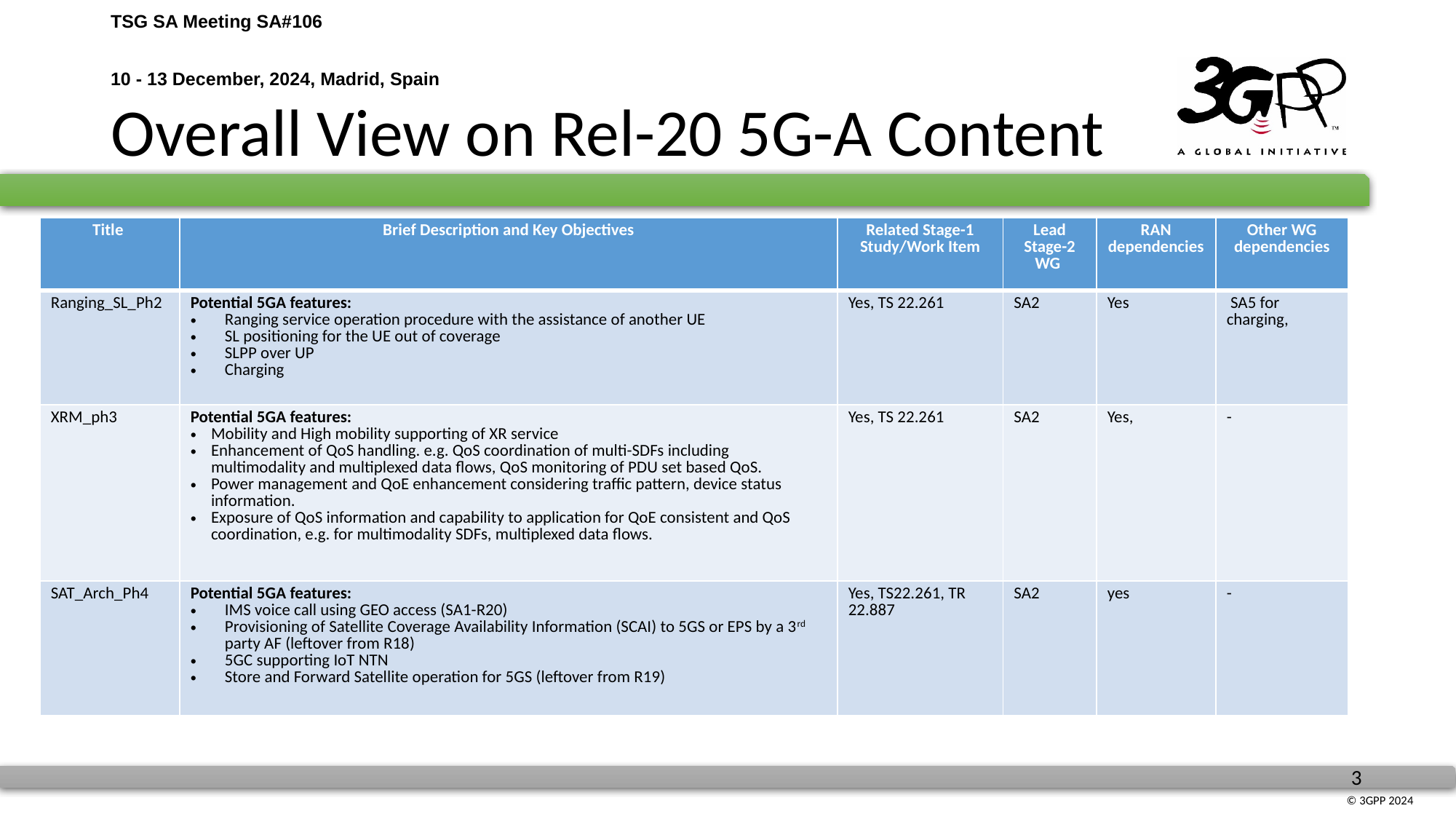

# Overall View on Rel-20 5G-A Content
| Title | Brief Description and Key Objectives | Related Stage-1 Study/Work Item | Lead Stage-2 WG | RAN dependencies | Other WG dependencies |
| --- | --- | --- | --- | --- | --- |
| Ranging\_SL\_Ph2 | Potential 5GA features: Ranging service operation procedure with the assistance of another UE SL positioning for the UE out of coverage SLPP over UP Charging | Yes, TS 22.261 | SA2 | Yes | SA5 for charging, |
| XRM\_ph3 | Potential 5GA features: Mobility and High mobility supporting of XR service Enhancement of QoS handling. e.g. QoS coordination of multi-SDFs including multimodality and multiplexed data flows, QoS monitoring of PDU set based QoS. Power management and QoE enhancement considering traffic pattern, device status information. Exposure of QoS information and capability to application for QoE consistent and QoS coordination, e.g. for multimodality SDFs, multiplexed data flows. | Yes, TS 22.261 | SA2 | Yes, | - |
| SAT\_Arch\_Ph4 | Potential 5GA features: IMS voice call using GEO access (SA1-R20) Provisioning of Satellite Coverage Availability Information (SCAI) to 5GS or EPS by a 3rd party AF (leftover from R18) 5GC supporting IoT NTN Store and Forward Satellite operation for 5GS (leftover from R19) | Yes, TS22.261, TR 22.887 | SA2 | yes | - |